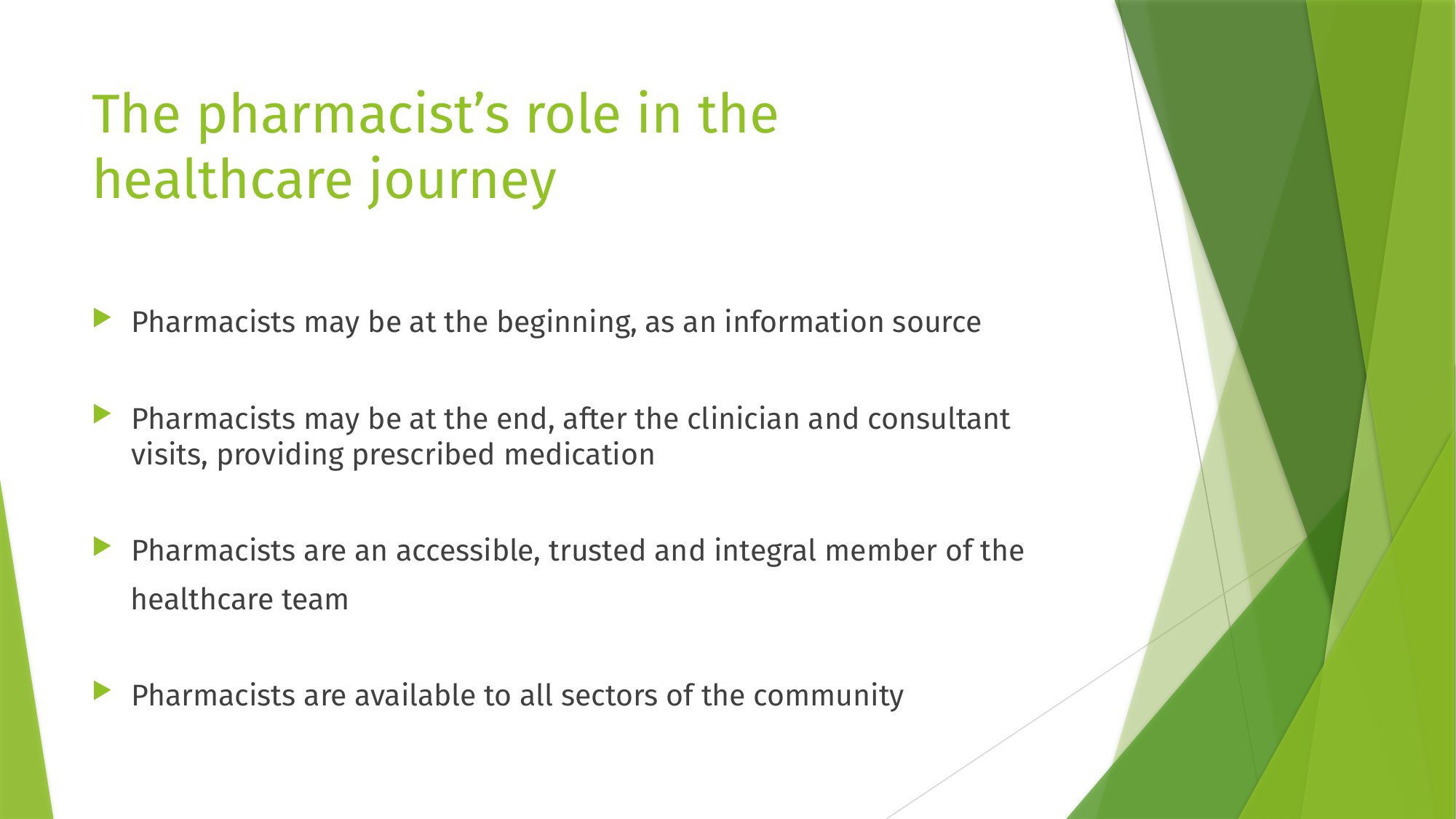

# The pharmacist’s role in the healthcare journey

Pharmacists may be at the beginning, as an information source

Pharmacists may be at the end, after the clinician and consultant visits, providing prescribed medication

Pharmacists are an accessible, trusted and integral member of the
     healthcare team

Pharmacists are available to all sectors of the community